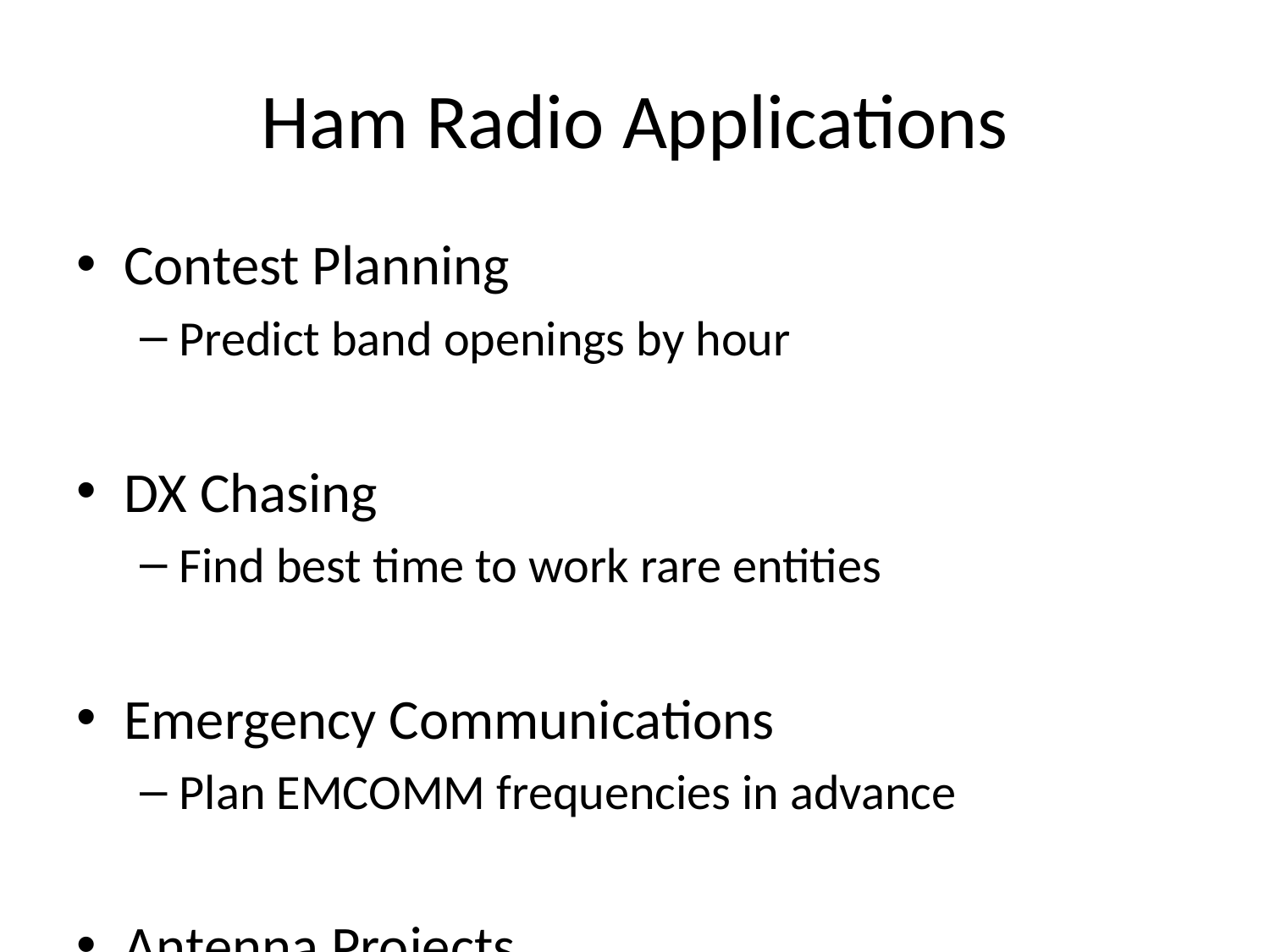

# Ham Radio Applications
Contest Planning
Predict band openings by hour

DX Chasing
Find best time to work rare entities

Emergency Communications
Plan EMCOMM frequencies in advance

Antenna Projects
Determine optimal antenna direction